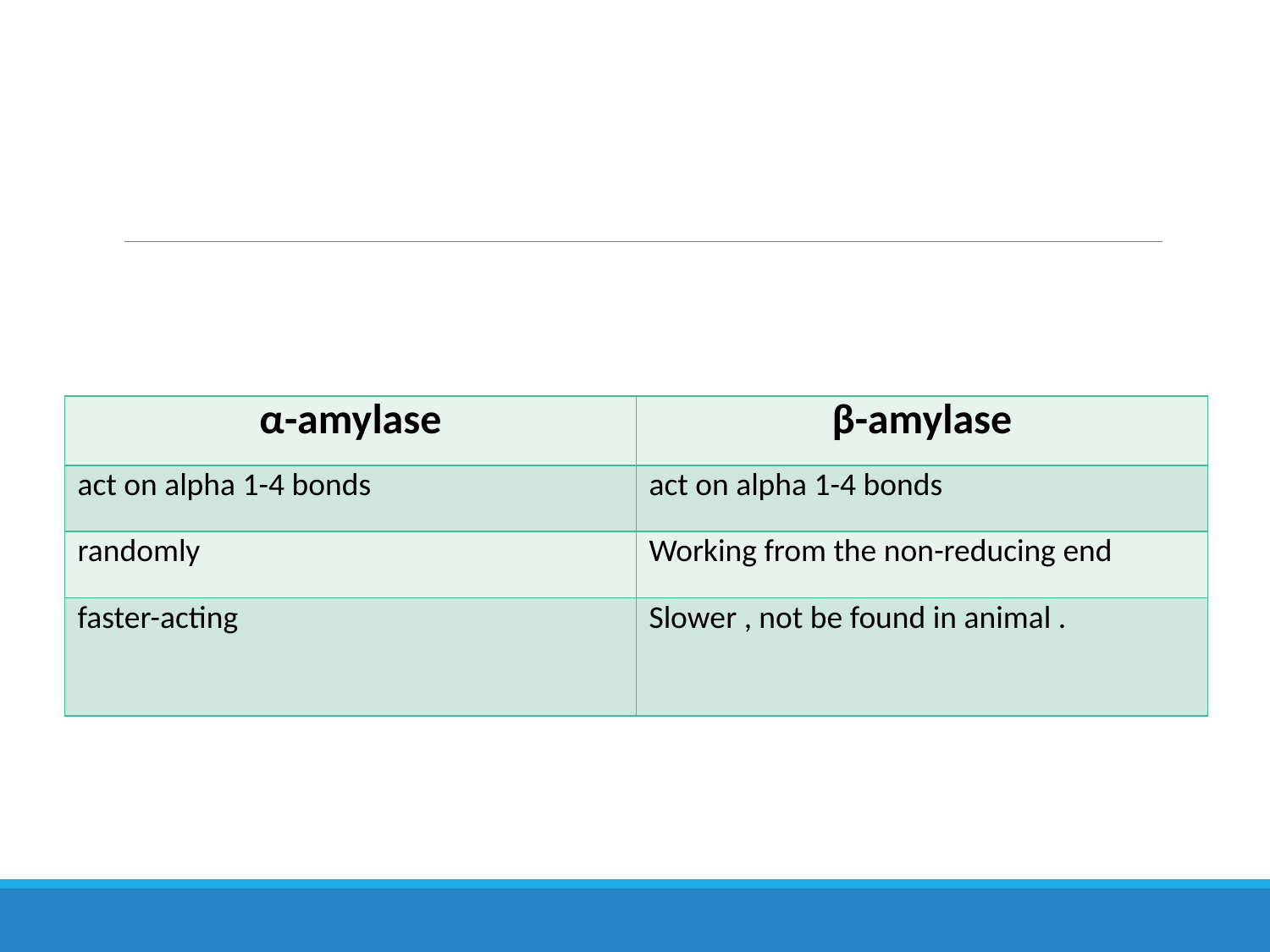

#
| α-amylase | β-amylase |
| --- | --- |
| act on alpha 1-4 bonds | act on alpha 1-4 bonds |
| randomly | Working from the non-reducing end |
| faster-acting | Slower , not be found in animal . |